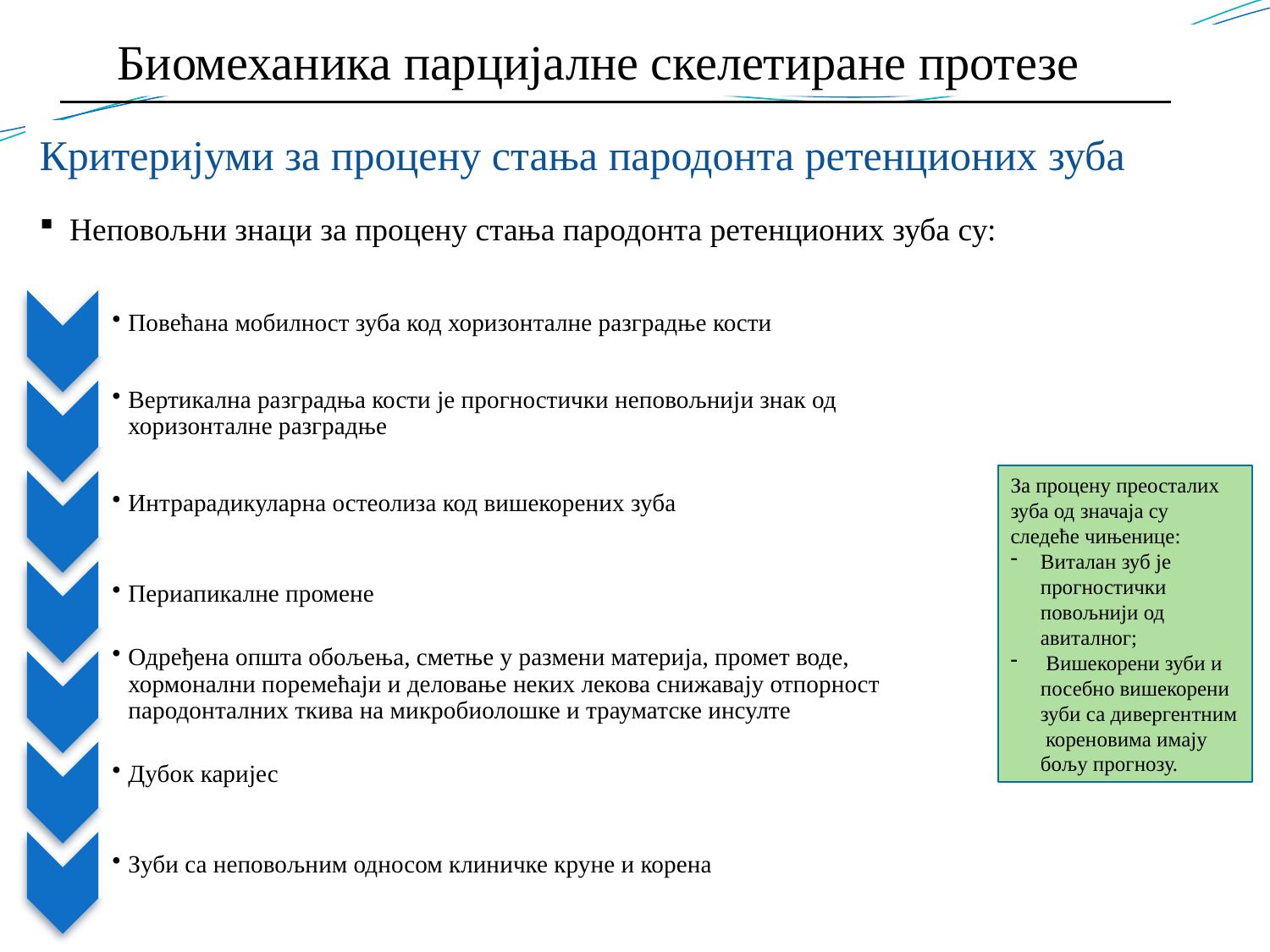

Биомеханика парцијалне скелетиране протезе
Критеријуми за процену стања пародонта ретенционих зуба
Неповољни знаци за процену стања пародонта ретенционих зуба су:

Повећана мобилност зуба код хоризонталне разградње кости

Вертикална разградња кости је прогностички неповољнији знак од хоризонталне разградње

Интрарадикуларна остеолиза код вишекорених зуба

Периапикалне промене

Одређена општа обољења, сметње у размени материја, промет воде, хормонални поремећаји и деловање неких лекова снижавају отпорност пародонталних ткива на микробиолошке и трауматске инсулте

Дубок каријес

Зуби са неповољним односом клиничке круне и корена
За процену преосталих зуба од значаја су следеће чињенице:
Виталан зуб је прогностички повољнији од авиталног;
 Вишекорени зуби и посебно вишекорени зуби са дивергентним  кореновима имају бољу прогнозу.